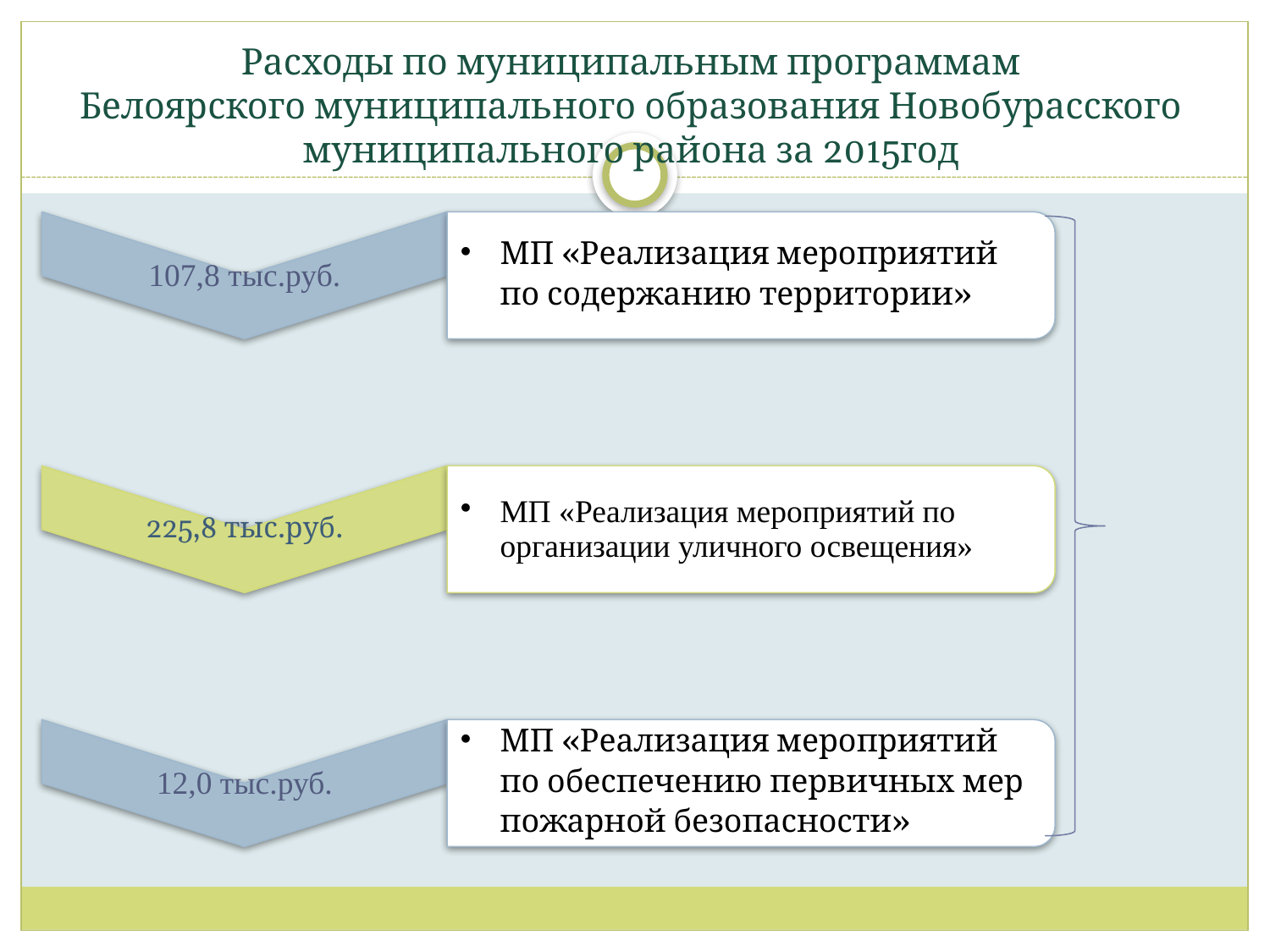

# Расходы по муниципальным программам Белоярского муниципального образования Новобурасского муниципального района за 2015год
МП «Реализация мероприятий по содержанию территории»
12,0 тыс.руб.
МП «Реализация мероприятий по обеспечению первичных мер пожарной безопасности»
107,8 тыс.руб.
225,8 тыс.руб.
МП «Реализация мероприятий по организации уличного освещения»